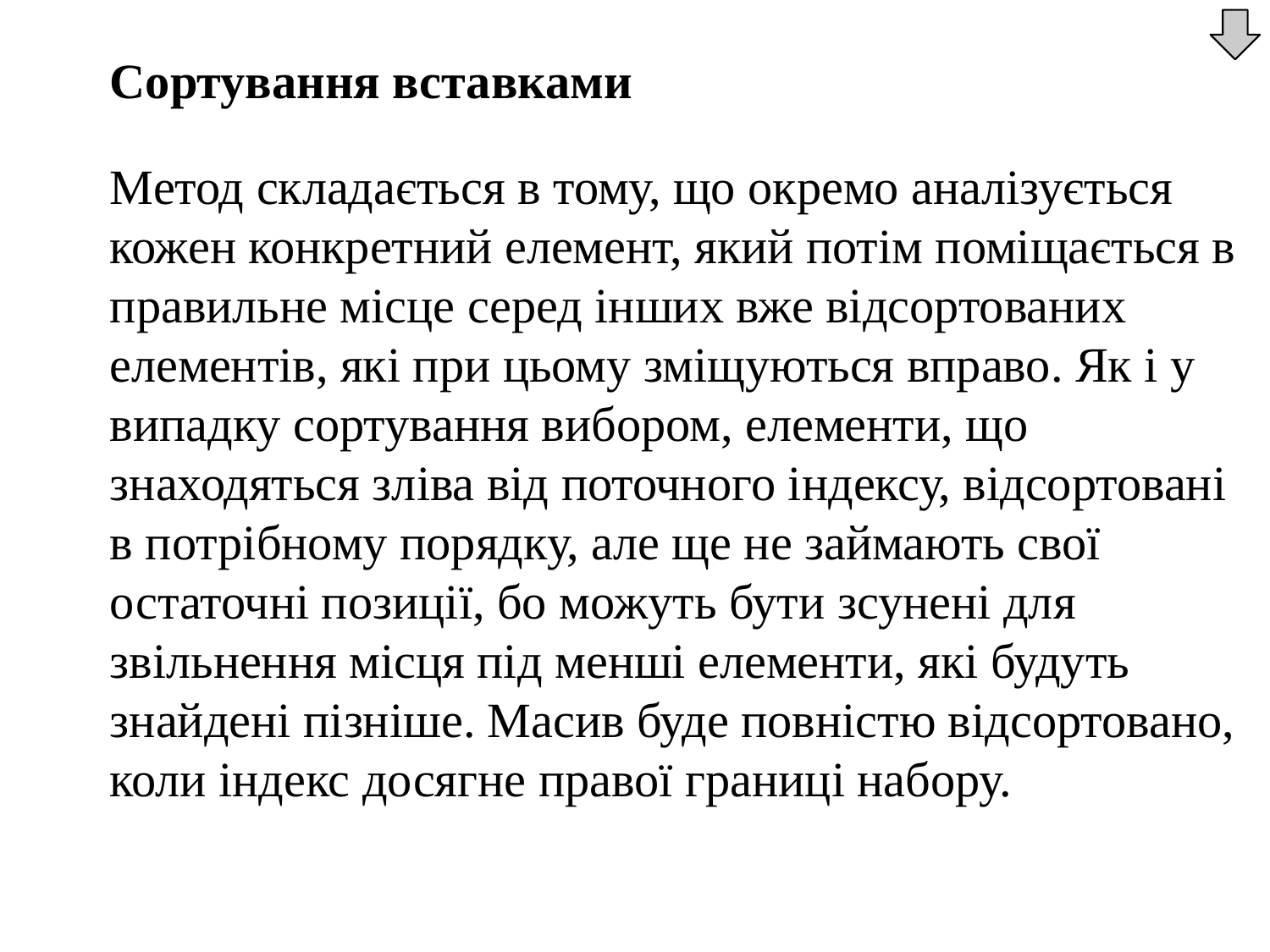

Сортування вставками

	Метод складається в тому, що окремо аналізується кожен конкретний елемент, який потім поміщається в правильне місце серед інших вже відсортованих елементів, які при цьому зміщуються вправо. Як і у випадку сортування вибором, елементи, що знаходяться зліва від поточного індексу, відсортовані в потрібному порядку, але ще не займають свої остаточні позиції, бо можуть бути зсунені для звільнення місця під менші елементи, які будуть знайдені пізніше. Масив буде повністю відсортовано, коли індекс досягне правої границі набору.